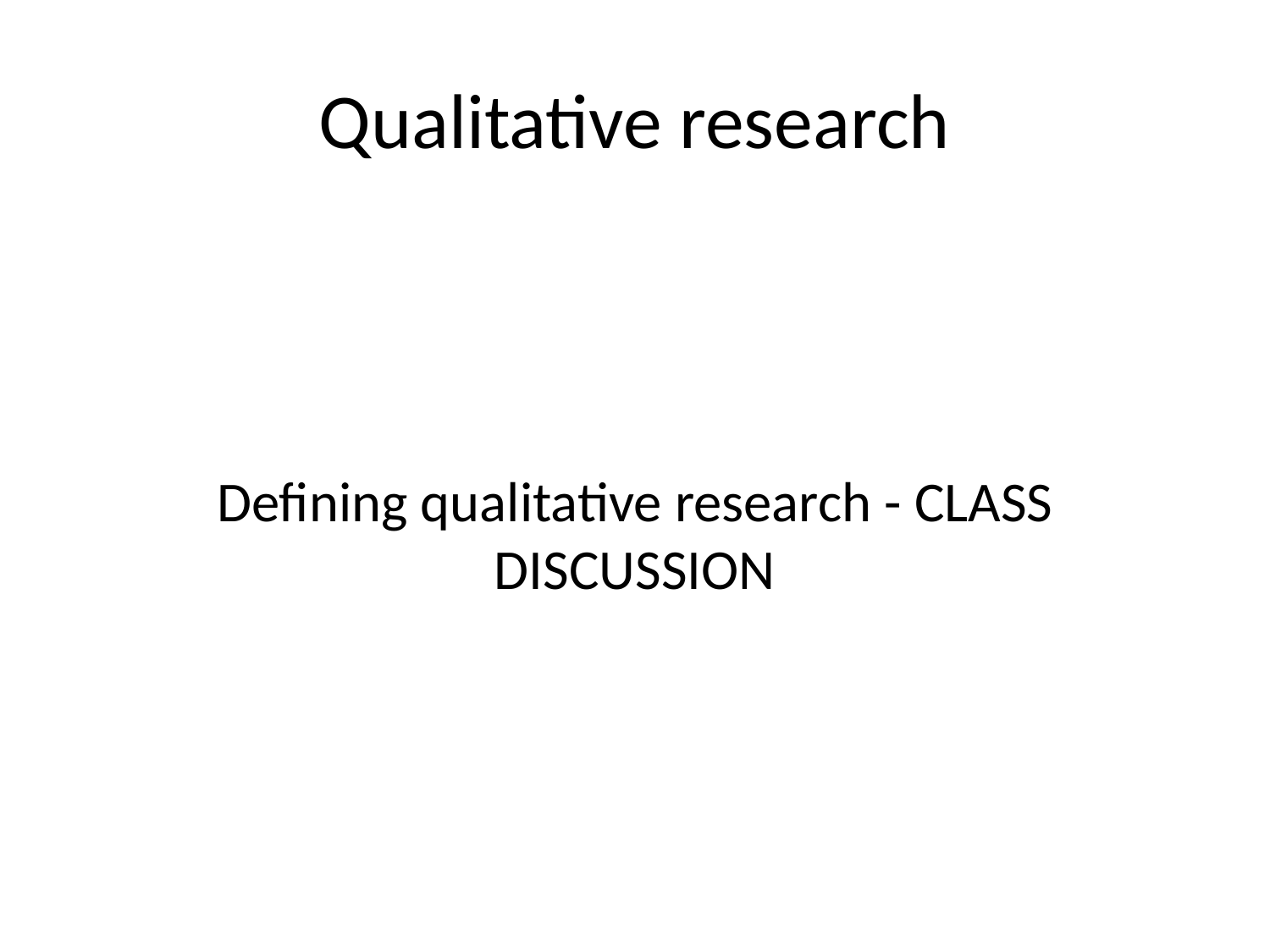

# Qualitative research

Defining qualitative research - Class discussion